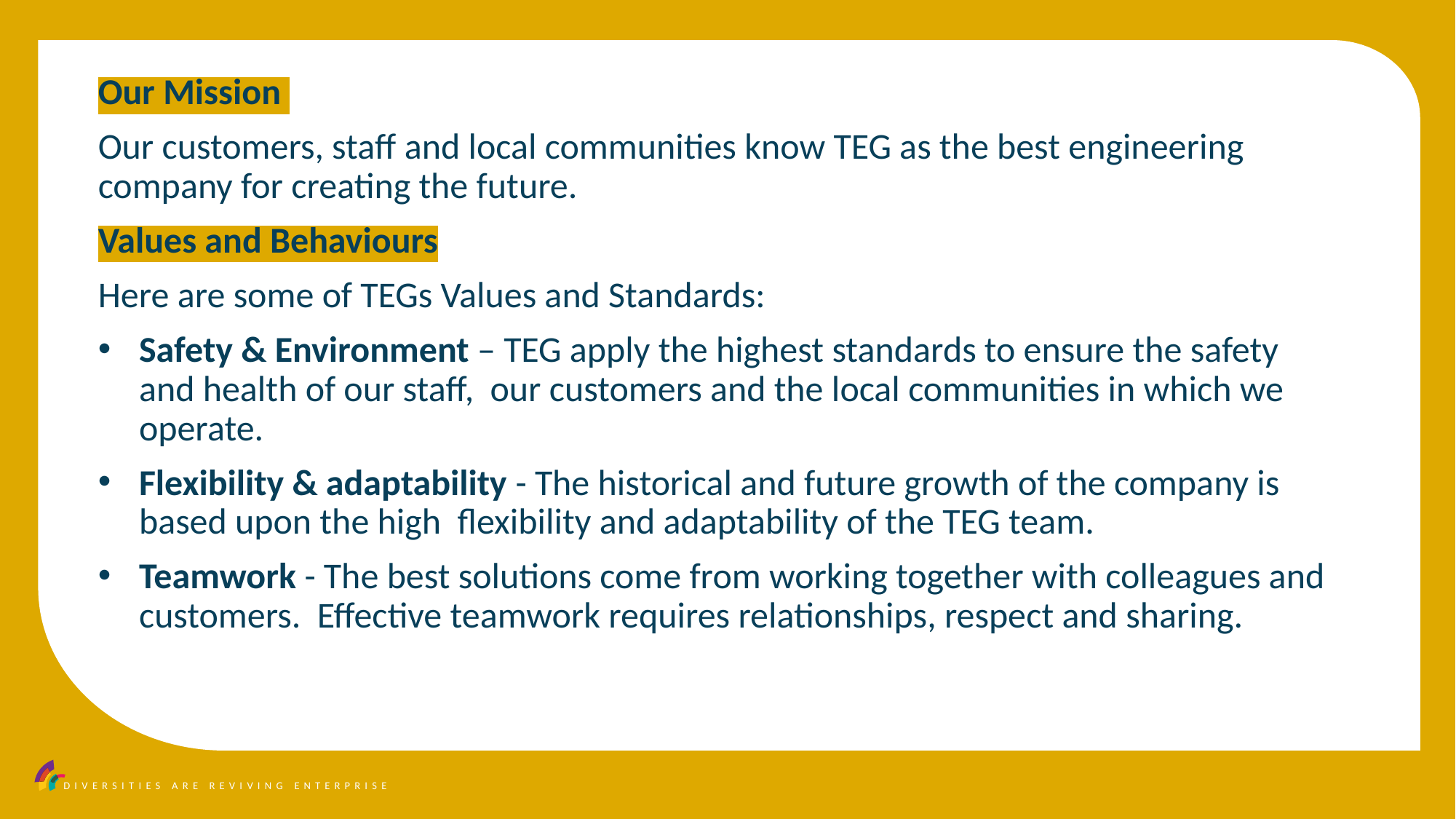

Our Mission
Our customers, staff and local communities know TEG as the best engineering company for creating the future.
Values and Behaviours
Here are some of TEGs Values and Standards:
Safety & Environment – TEG apply the highest standards to ensure the safety and health of our staff,  our customers and the local communities in which we operate.
Flexibility & adaptability - The historical and future growth of the company is based upon the high  flexibility and adaptability of the TEG team.
Teamwork - The best solutions come from working together with colleagues and customers.  Effective teamwork requires relationships, respect and sharing.